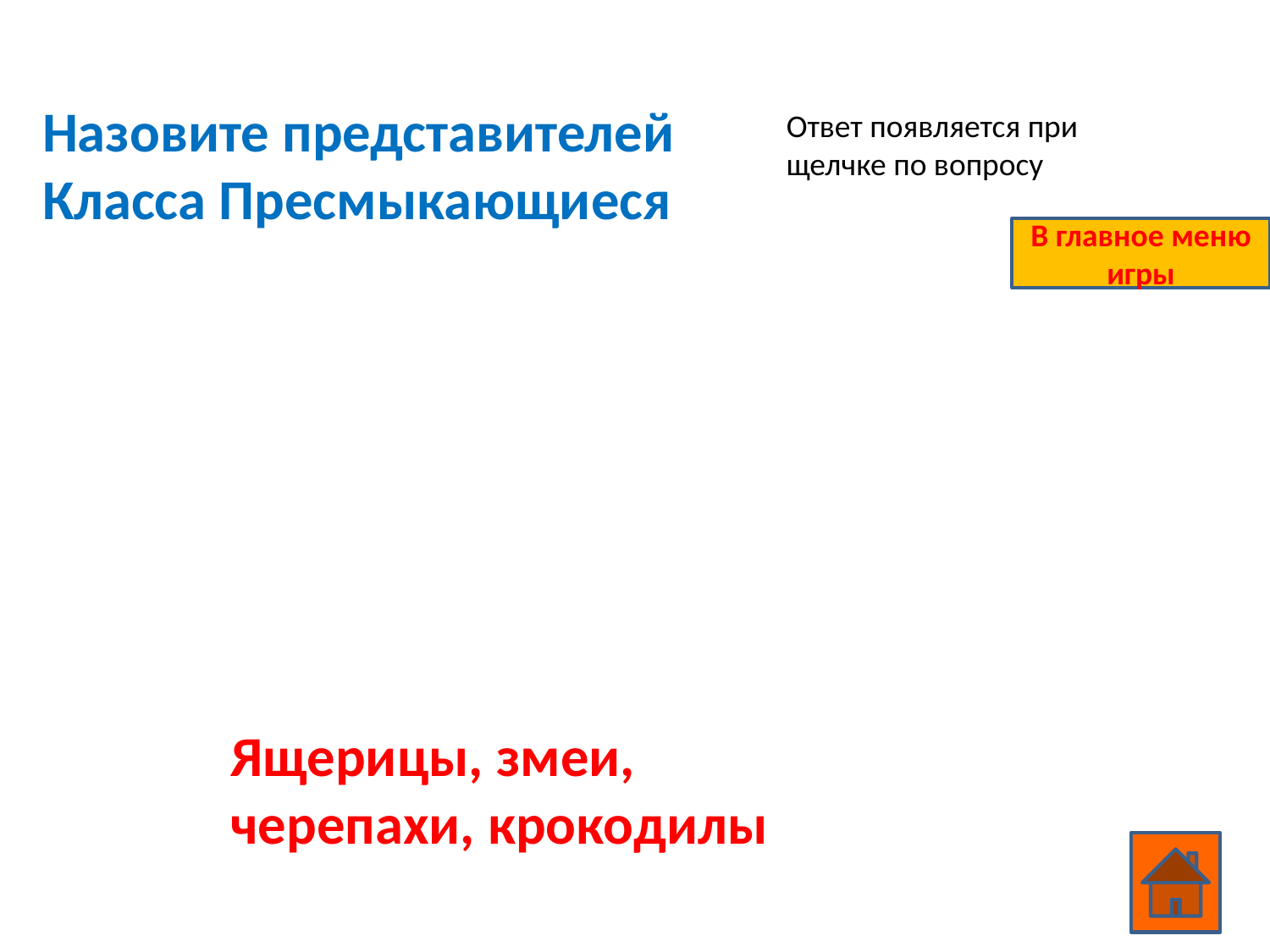

Назовите представителей Класса Пресмыкающиеся
Ответ появляется при щелчке по вопросу
В главное меню игры
Ящерицы, змеи, черепахи, крокодилы